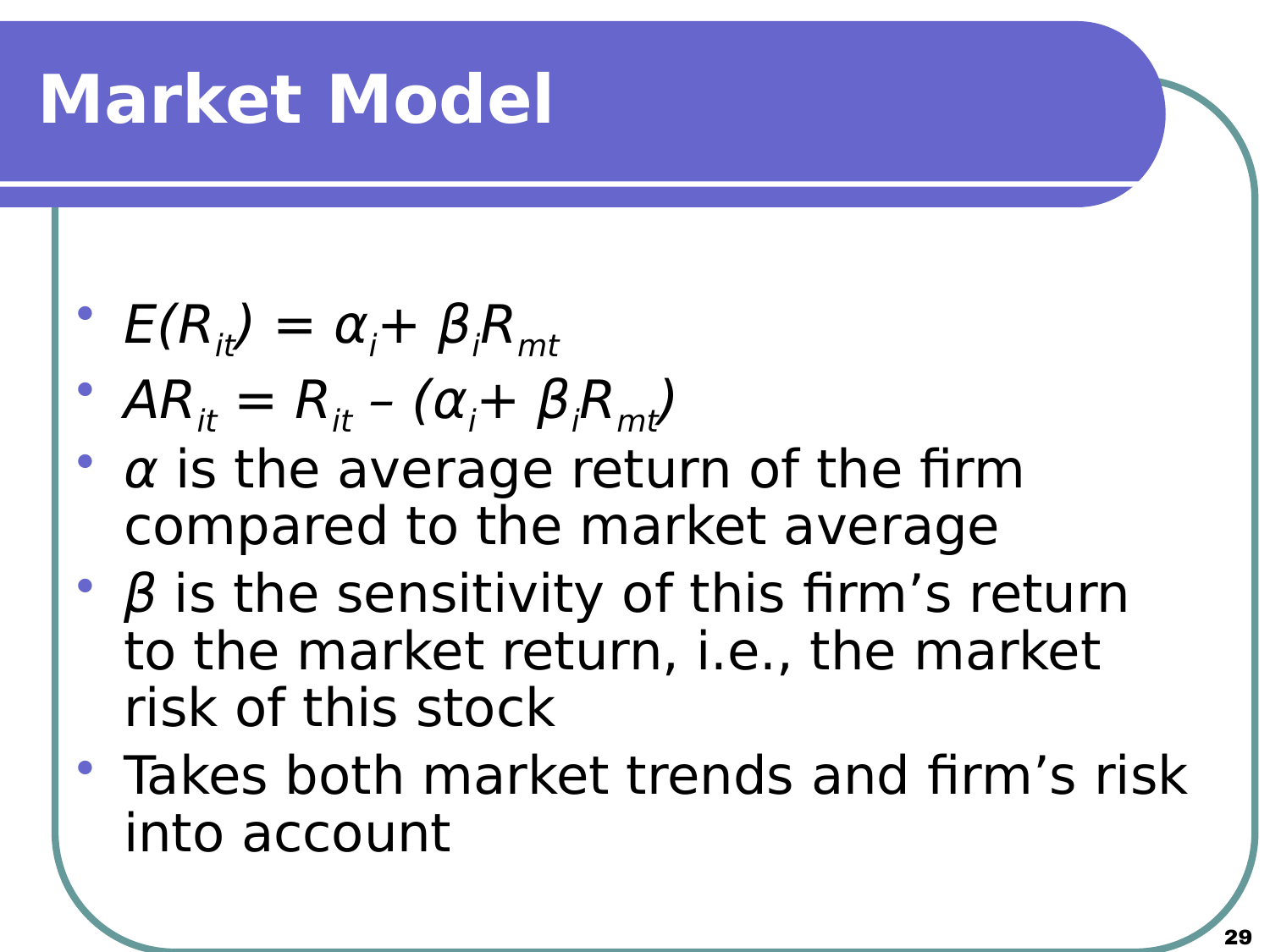

Market Model

E(Rit) = αi+ βiRmt
ARit = Rit – (αi+ βiRmt)
α is the average return of the firm compared to the market average
β is the sensitivity of this firm’s return to the market return, i.e., the market risk of this stock
Takes both market trends and firm’s risk into account
29